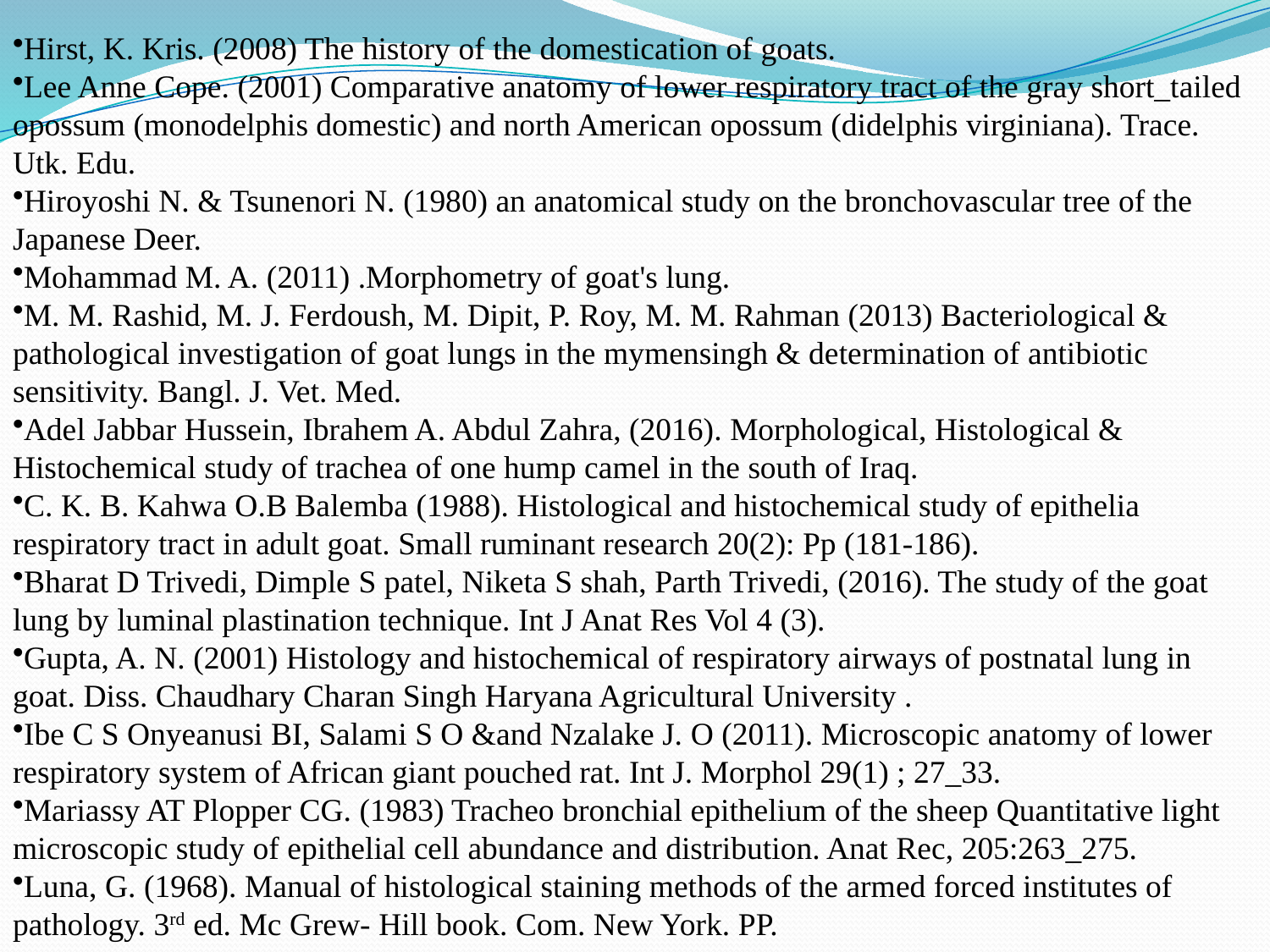

Hirst, K. Kris. (2008) The history of the domestication of goats.
Lee Anne Cope. (2001) Comparative anatomy of lower respiratory tract of the gray short_tailed opossum (monodelphis domestic) and north American opossum (didelphis virginiana). Trace. Utk. Edu.
Hiroyoshi N. & Tsunenori N. (1980) an anatomical study on the bronchovascular tree of the Japanese Deer.
Mohammad M. A. (2011) .Morphometry of goat's lung.
M. M. Rashid, M. J. Ferdoush, M. Dipit, P. Roy, M. M. Rahman (2013) Bacteriological & pathological investigation of goat lungs in the mymensingh & determination of antibiotic sensitivity. Bangl. J. Vet. Med.
Adel Jabbar Hussein, Ibrahem A. Abdul Zahra, (2016). Morphological, Histological & Histochemical study of trachea of one hump camel in the south of Iraq.
C. K. B. Kahwa O.B Balemba (1988). Histological and histochemical study of epithelia respiratory tract in adult goat. Small ruminant research 20(2): Pp (181-186).
Bharat D Trivedi, Dimple S patel, Niketa S shah, Parth Trivedi, (2016). The study of the goat lung by luminal plastination technique. Int J Anat Res Vol 4 (3).
Gupta, A. N. (2001) Histology and histochemical of respiratory airways of postnatal lung in goat. Diss. Chaudhary Charan Singh Haryana Agricultural University .
Ibe C S Onyeanusi BI, Salami S O &and Nzalake J. O (2011). Microscopic anatomy of lower respiratory system of African giant pouched rat. Int J. Morphol 29(1) ; 27_33.
Mariassy AT Plopper CG. (1983) Tracheo bronchial epithelium of the sheep Quantitative light microscopic study of epithelial cell abundance and distribution. Anat Rec, 205:263_275.
Luna, G. (1968). Manual of histological staining methods of the armed forced institutes of pathology. 3rd ed. Mc Grew- Hill book. Com. New York. PP.